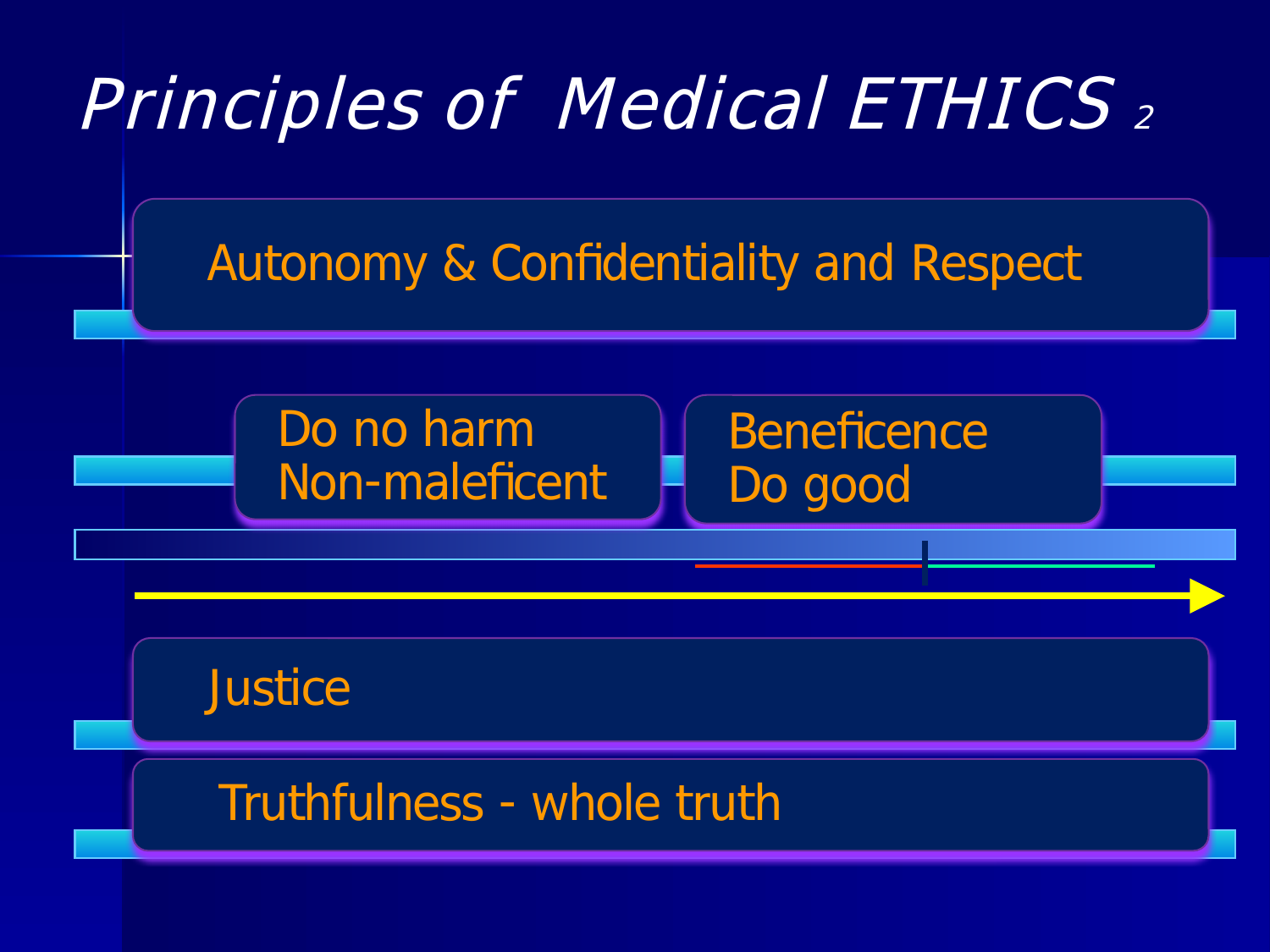

Principles of  Medical ETHICS 2
  Autonomy & Confidentiality and Respect
Beneficence    Do good
Do no harm  Non-maleficent
  Justice
   Truthfulness - whole truth